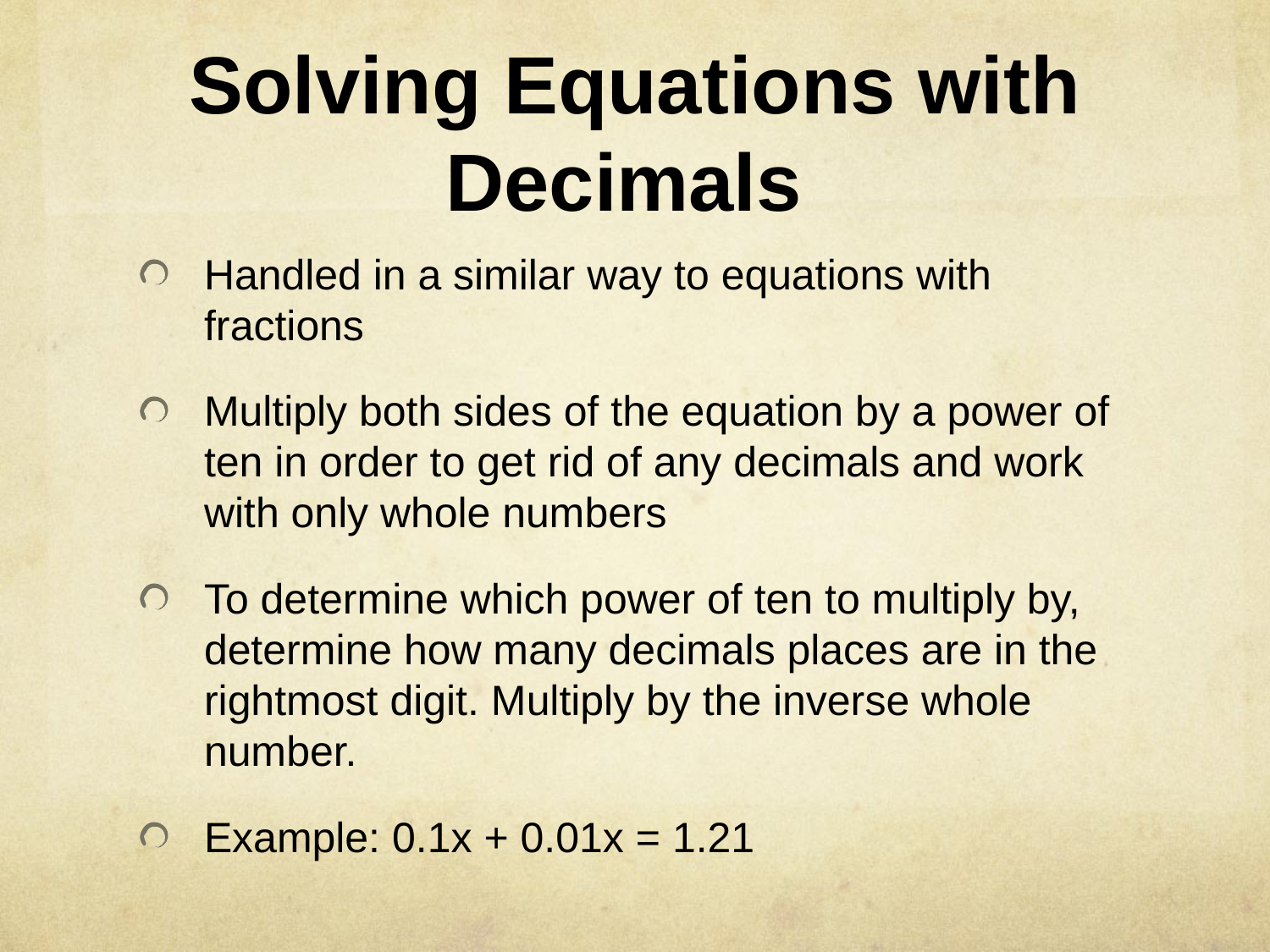

# Solving Equations with Decimals
Handled in a similar way to equations with fractions
Multiply both sides of the equation by a power of ten in order to get rid of any decimals and work with only whole numbers
To determine which power of ten to multiply by, determine how many decimals places are in the rightmost digit. Multiply by the inverse whole number.
Example: 0.1x + 0.01x = 1.21